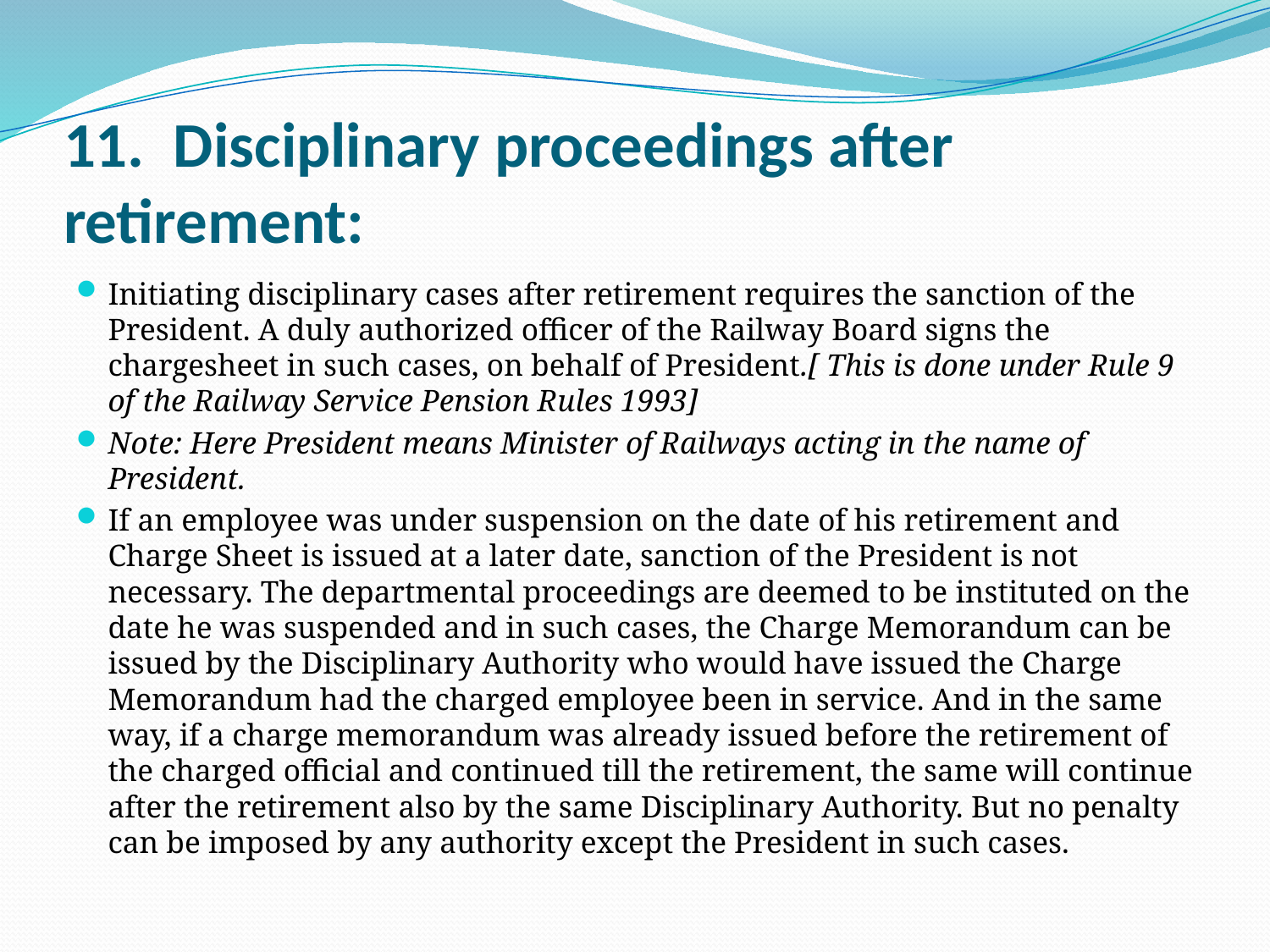

# 11.  Disciplinary proceedings after retirement:
Initiating disciplinary cases after retirement requires the sanction of the President. A duly authorized officer of the Railway Board signs the chargesheet in such cases, on behalf of President.[ This is done under Rule 9 of the Railway Service Pension Rules 1993]
Note: Here President means Minister of Railways acting in the name of President.
If an employee was under suspension on the date of his retirement and Charge Sheet is issued at a later date, sanction of the President is not necessary. The departmental proceedings are deemed to be instituted on the date he was suspended and in such cases, the Charge Memorandum can be issued by the Disciplinary Authority who would have issued the Charge Memorandum had the charged employee been in service. And in the same way, if a charge memorandum was already issued before the retirement of the charged official and continued till the retirement, the same will continue after the retirement also by the same Disciplinary Authority. But no penalty can be imposed by any authority except the President in such cases.